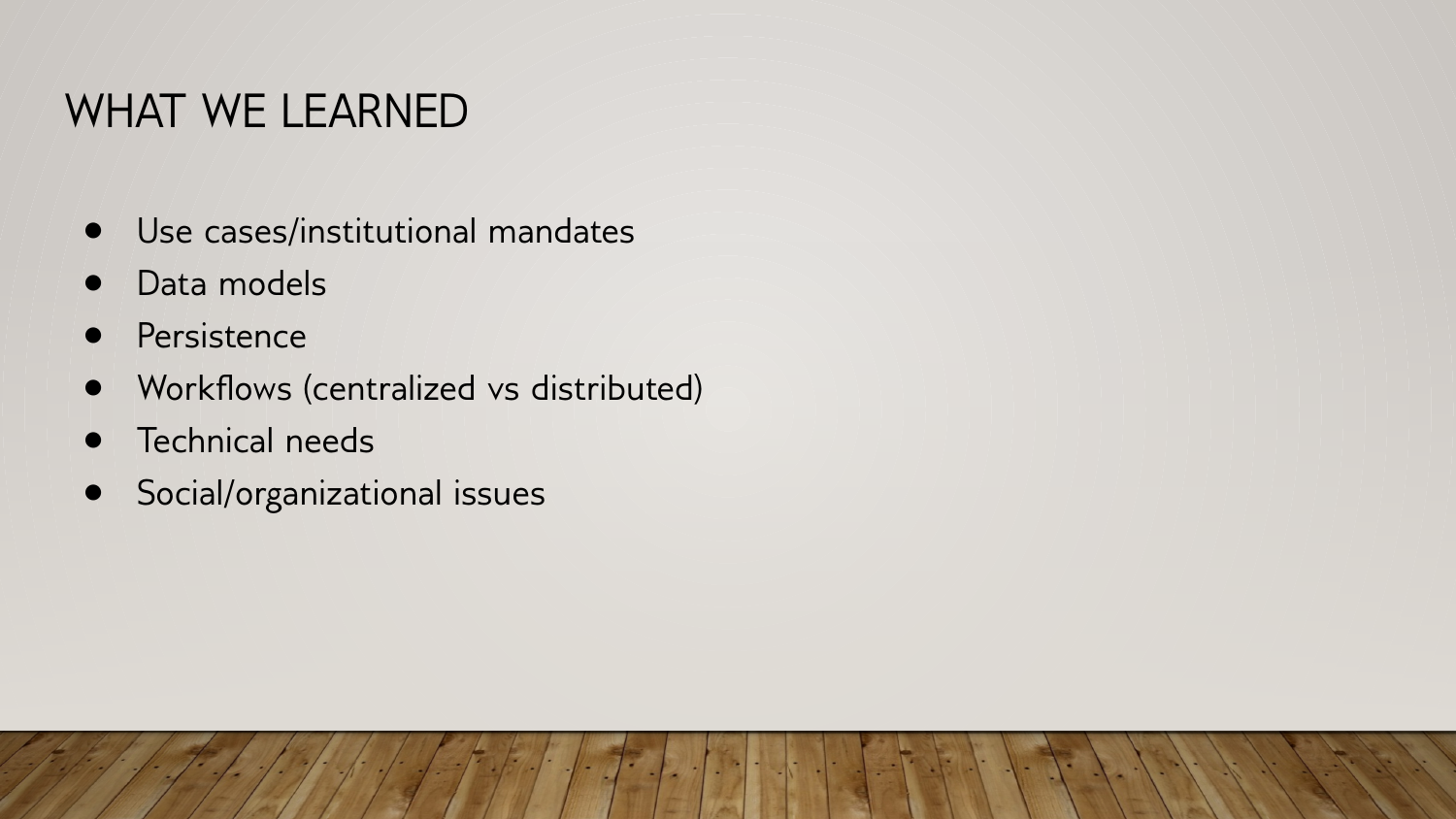

# What we learned
Use cases/institutional mandates
Data models
Persistence
Workflows (centralized vs distributed)
Technical needs
Social/organizational issues